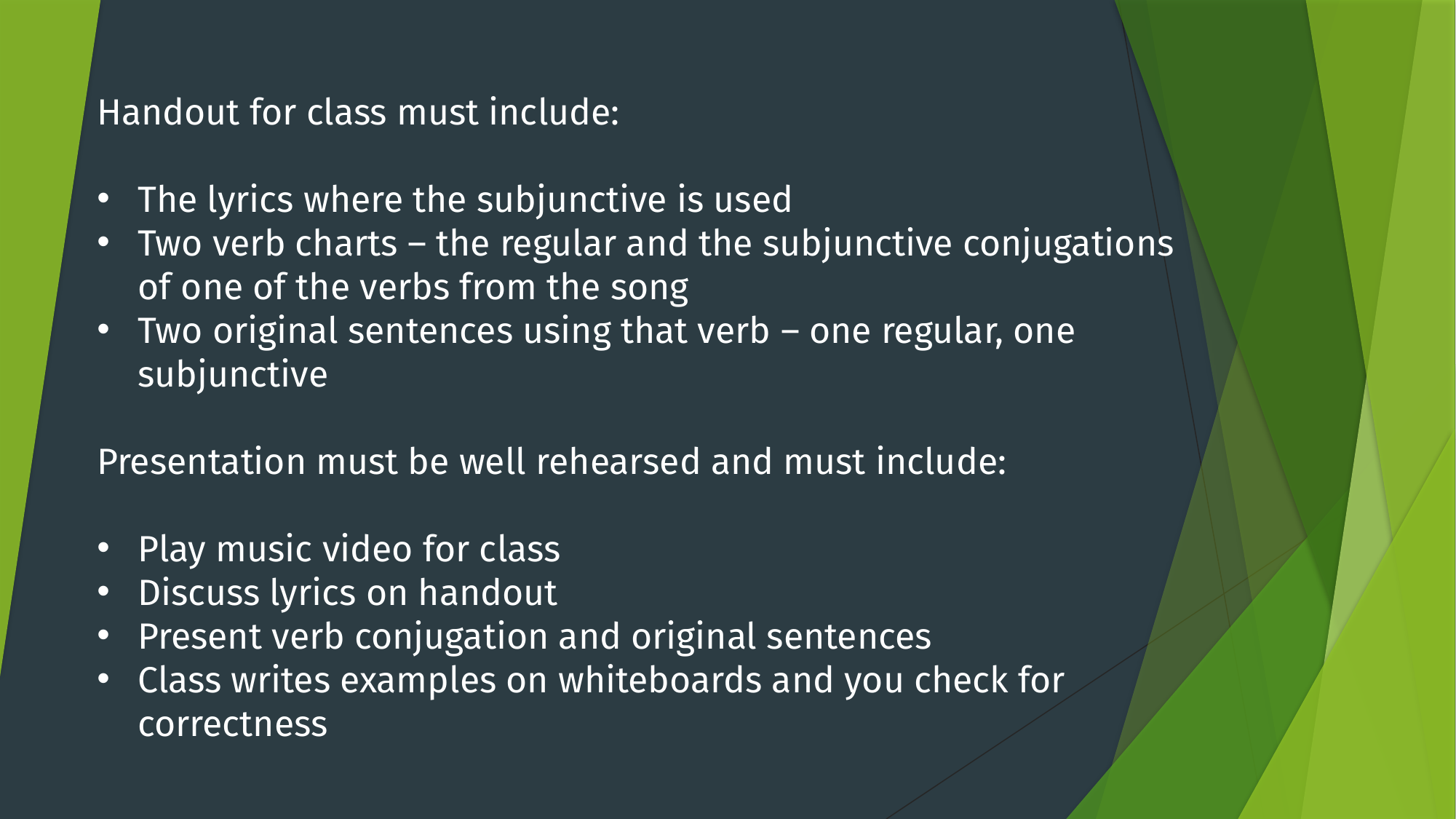

Handout for class must include:

The lyrics where the subjunctive is used
Two verb charts – the regular and the subjunctive conjugations of one of the verbs from the song
Two original sentences using that verb – one regular, one subjunctive

Presentation must be well rehearsed and must include:

Play music video for class
Discuss lyrics on handout
Present verb conjugation and original sentences
Class writes examples on whiteboards and you check for correctness